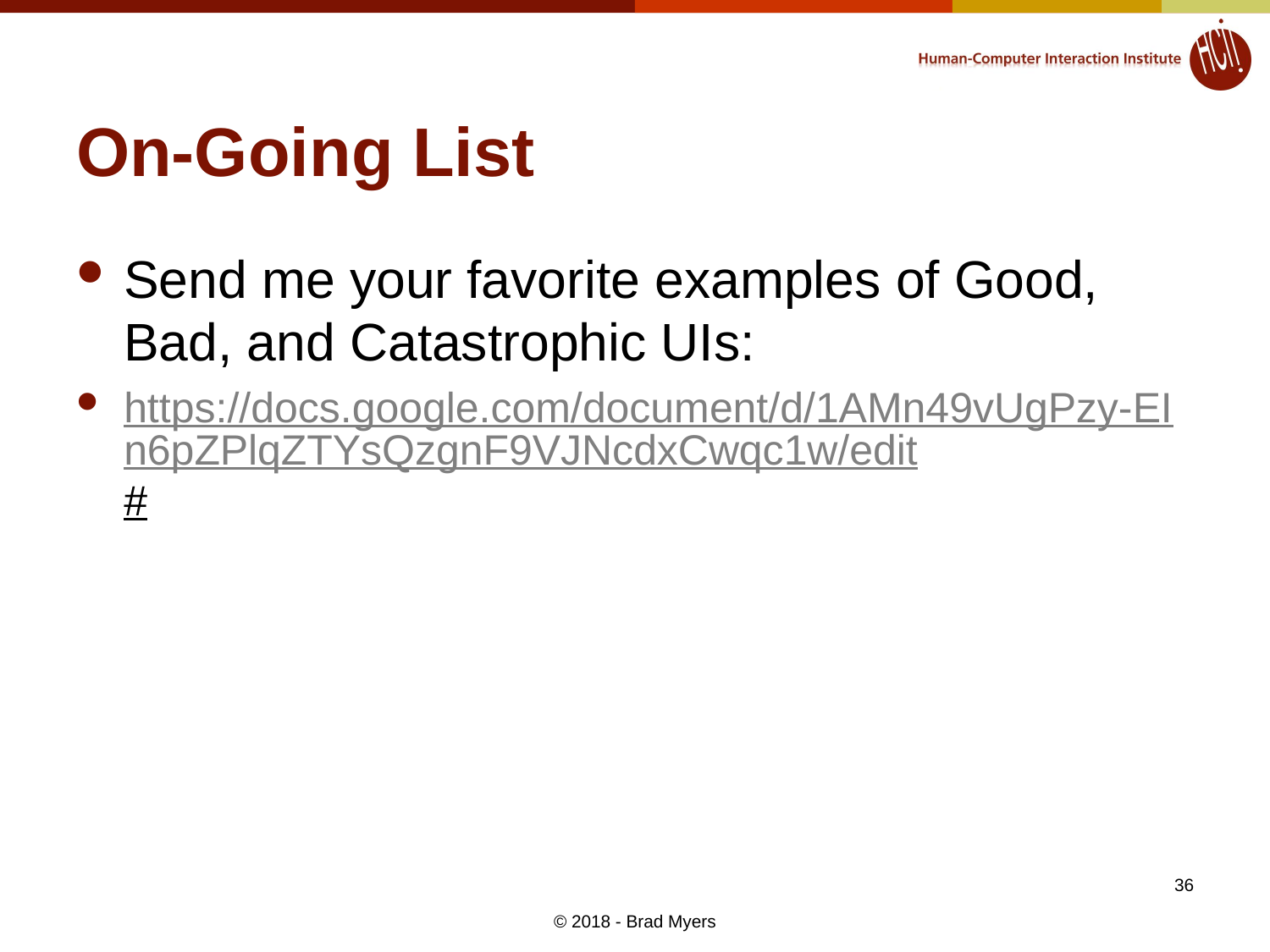

# On-Going List
Send me your favorite examples of Good, Bad, and Catastrophic UIs:
https://docs.google.com/document/d/1AMn49vUgPzy-EIn6pZPlqZTYsQzgnF9VJNcdxCwqc1w/edit#
36
© 2018 - Brad Myers